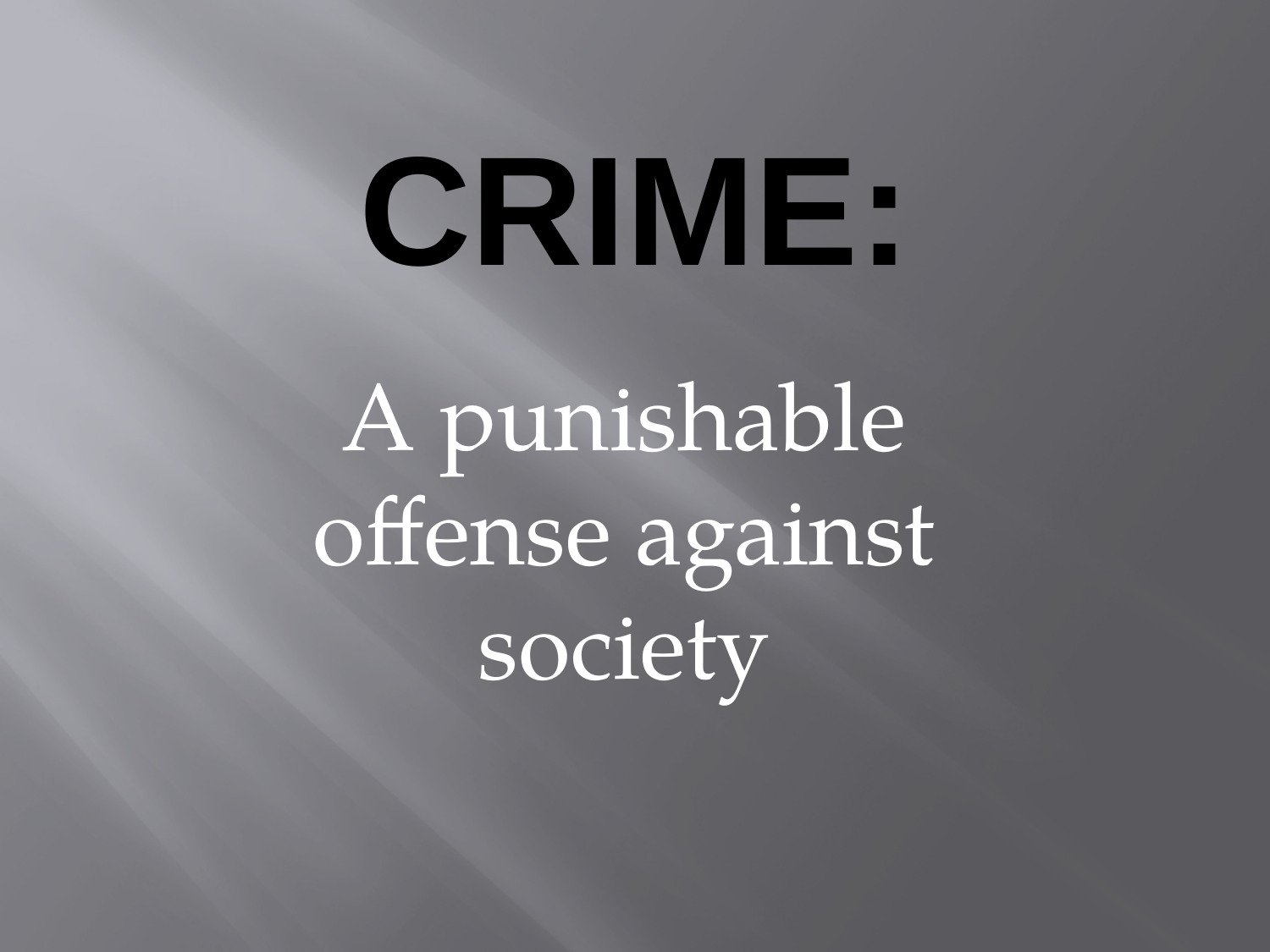

# Crime:
A punishable offense against society